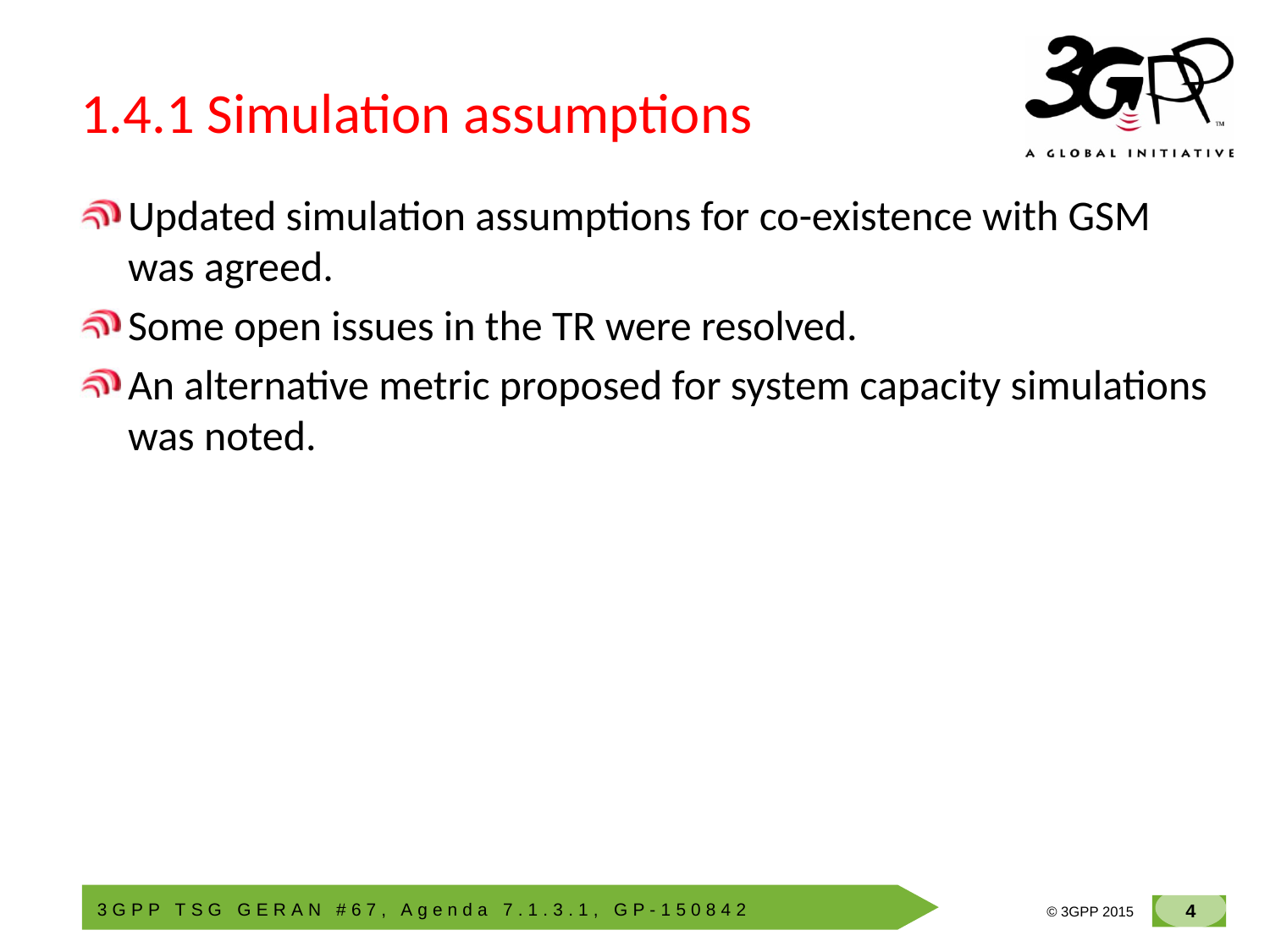

# 1.4.1 Simulation assumptions
Updated simulation assumptions for co-existence with GSM was agreed.
Some open issues in the TR were resolved.
An alternative metric proposed for system capacity simulations was noted.